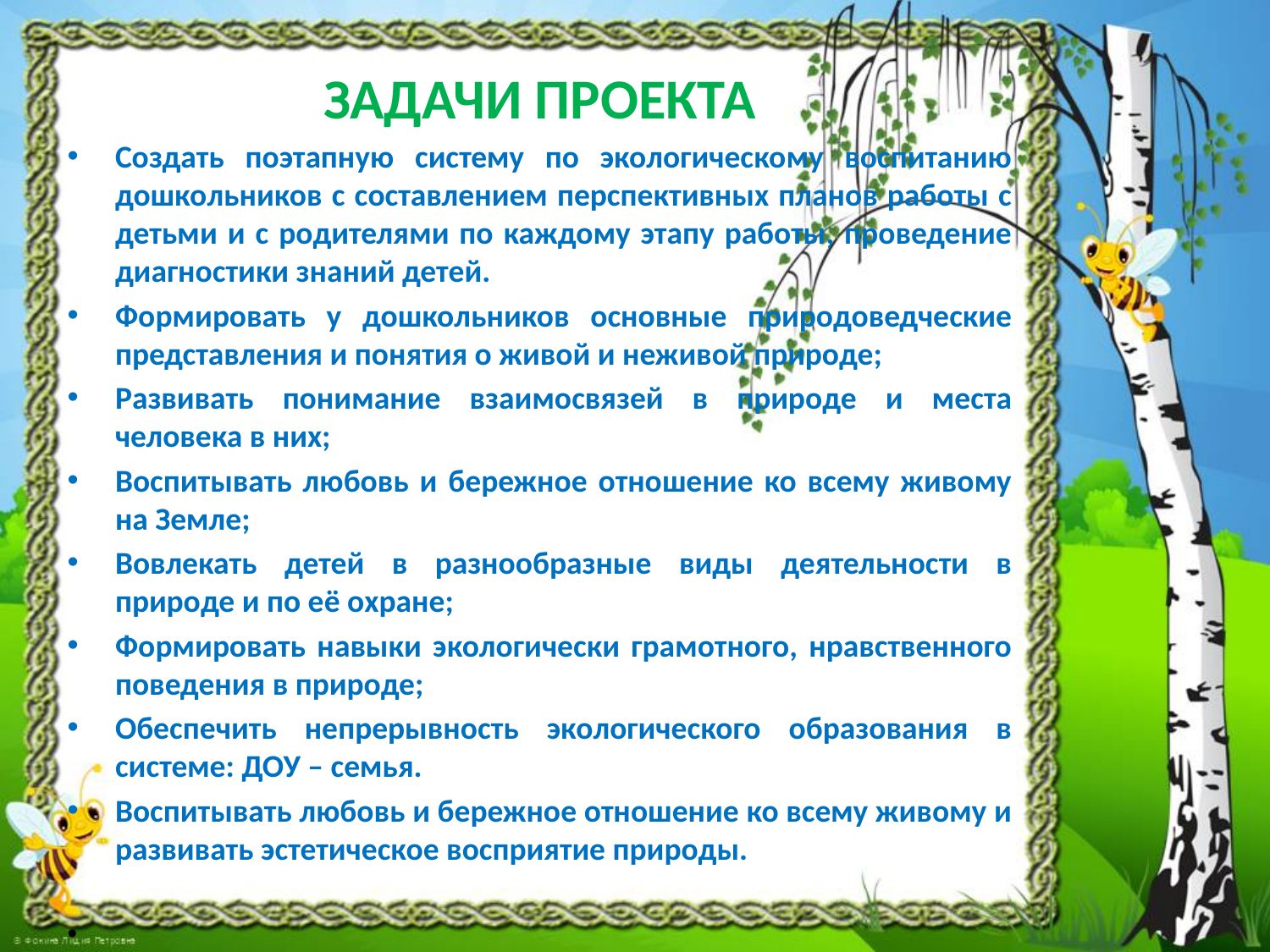

ЗАДАЧИ ПРОЕКТА
Создать поэтапную систему по экологическому воспитанию дошкольников с составлением перспективных планов работы с детьми и с родителями по каждому этапу работы, проведение диагностики знаний детей.
Формировать у дошкольников основные природоведческие представления и понятия о живой и неживой природе;
Развивать понимание взаимосвязей в природе и места человека в них;
Воспитывать любовь и бережное отношение ко всему живому на Земле;
Вовлекать детей в разнообразные виды деятельности в природе и по её охране;
Формировать навыки экологически грамотного, нравственного поведения в природе;
Обеспечить непрерывность экологического образования в системе: ДОУ – семья.
Воспитывать любовь и бережное отношение ко всему живому и развивать эстетическое восприятие природы.